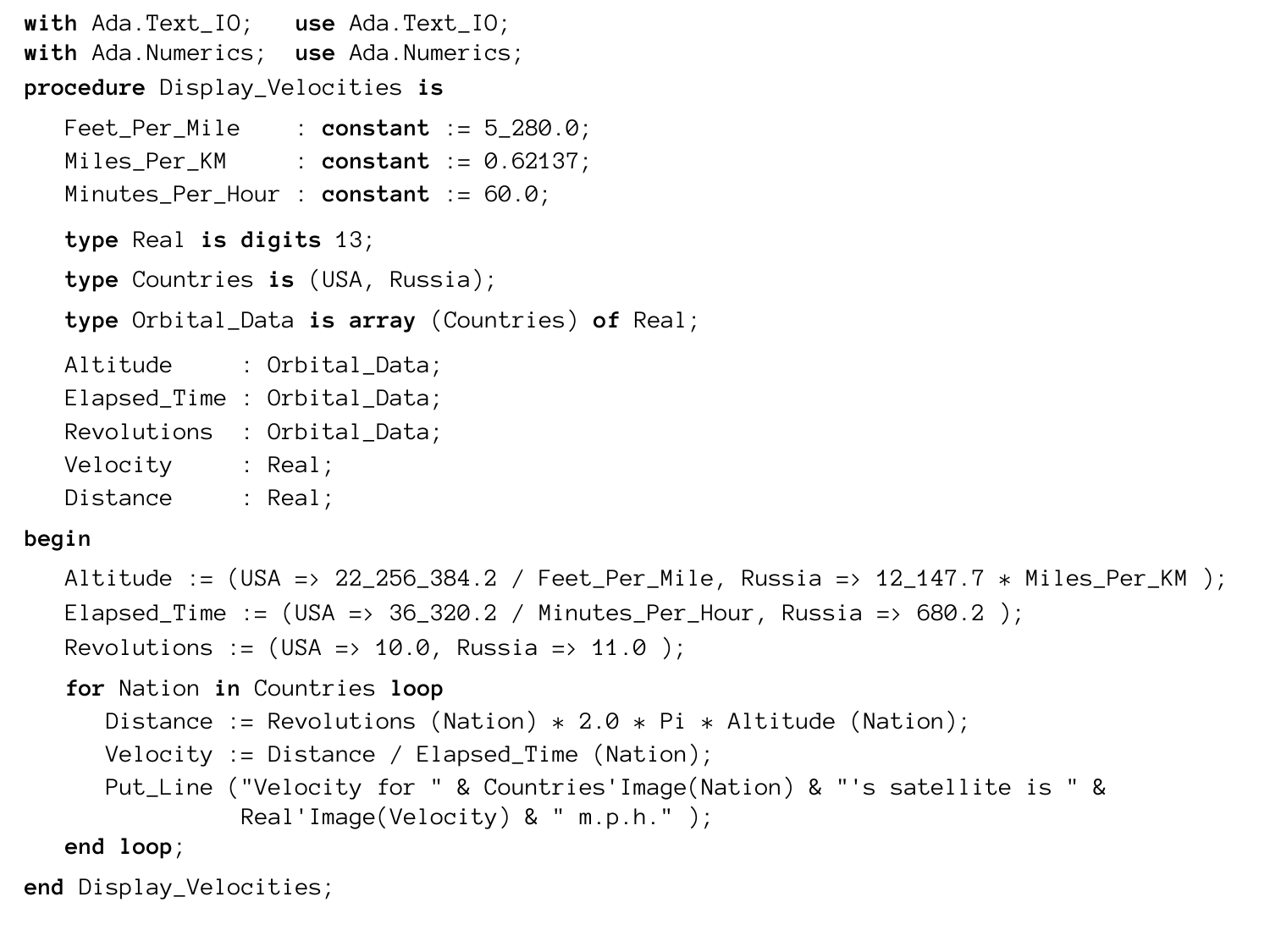

with Ada.Text_IO;   use Ada.Text_IO;
with Ada.Numerics;  use Ada.Numerics;
procedure Display_Velocities is
   Feet_Per_Mile    : constant := 5_280.0;
   Miles_Per_KM     : constant := 0.62137;
   Minutes_Per_Hour : constant := 60.0;
   type Real is digits 13;
   type Countries is (USA, Russia);
   type Orbital_Data is array (Countries) of Real;
   Altitude     : Orbital_Data;
   Elapsed_Time : Orbital_Data;
   Revolutions  : Orbital_Data;
   Velocity     : Real;
   Distance     : Real;
begin
   Altitude := (USA => 22_256_384.2 / Feet_Per_Mile, Russia => 12_147.7 * Miles_Per_KM );
   Elapsed_Time := (USA => 36_320.2 / Minutes_Per_Hour, Russia => 680.2 );
   Revolutions := (USA => 10.0, Russia => 11.0 );
   for Nation in Countries loop
      Distance := Revolutions (Nation) * 2.0 * Pi * Altitude (Nation);
      Velocity := Distance / Elapsed_Time (Nation);
      Put_Line ("Velocity for " & Countries'Image(Nation) & "'s satellite is " &
                Real'Image(Velocity) & " m.p.h." );
   end loop;
end Display_Velocities;